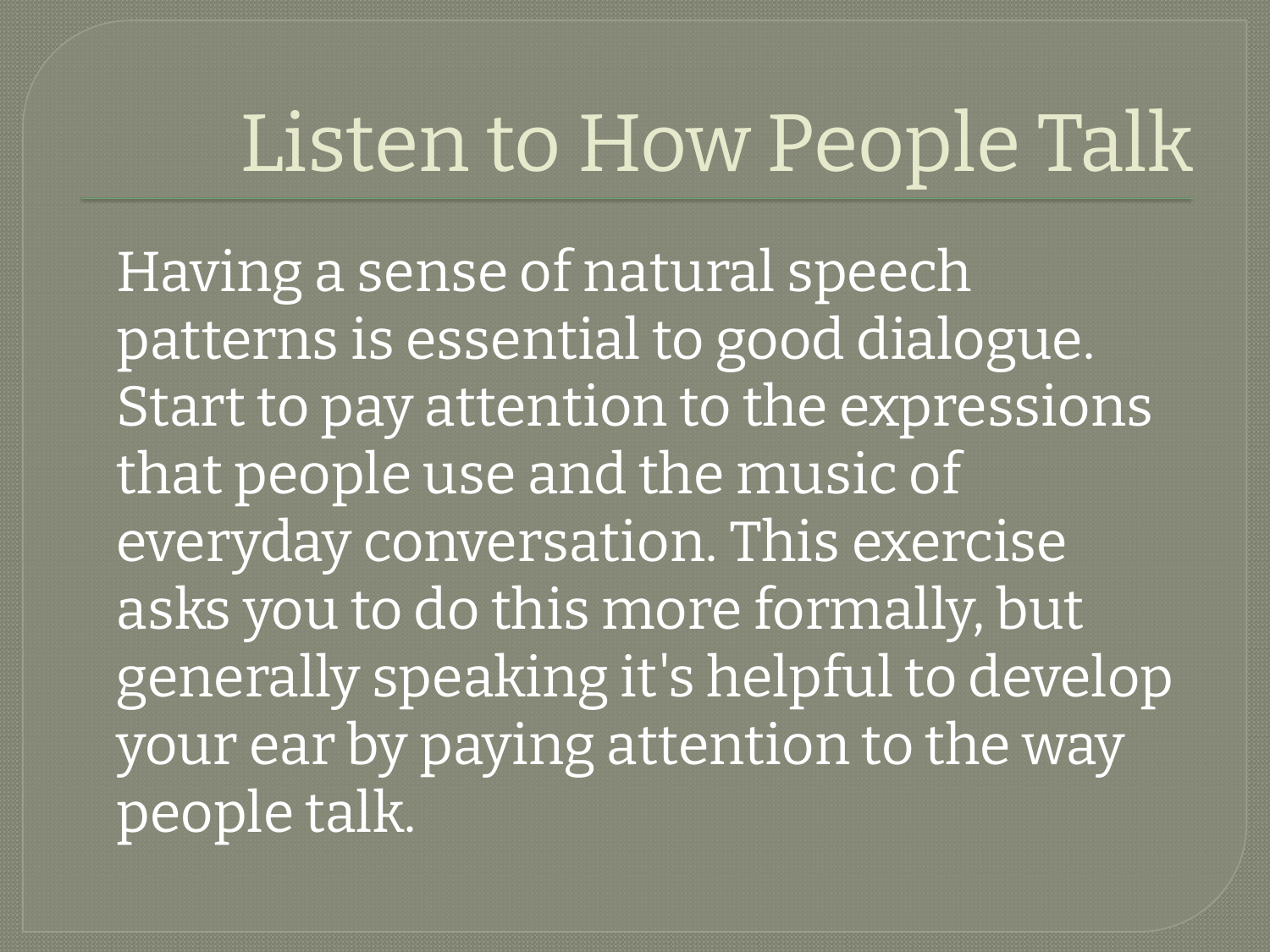

# Listen to How People Talk
	Having a sense of natural speech patterns is essential to good dialogue. Start to pay attention to the expressions that people use and the music of everyday conversation. This exercise asks you to do this more formally, but generally speaking it's helpful to develop your ear by paying attention to the way people talk.